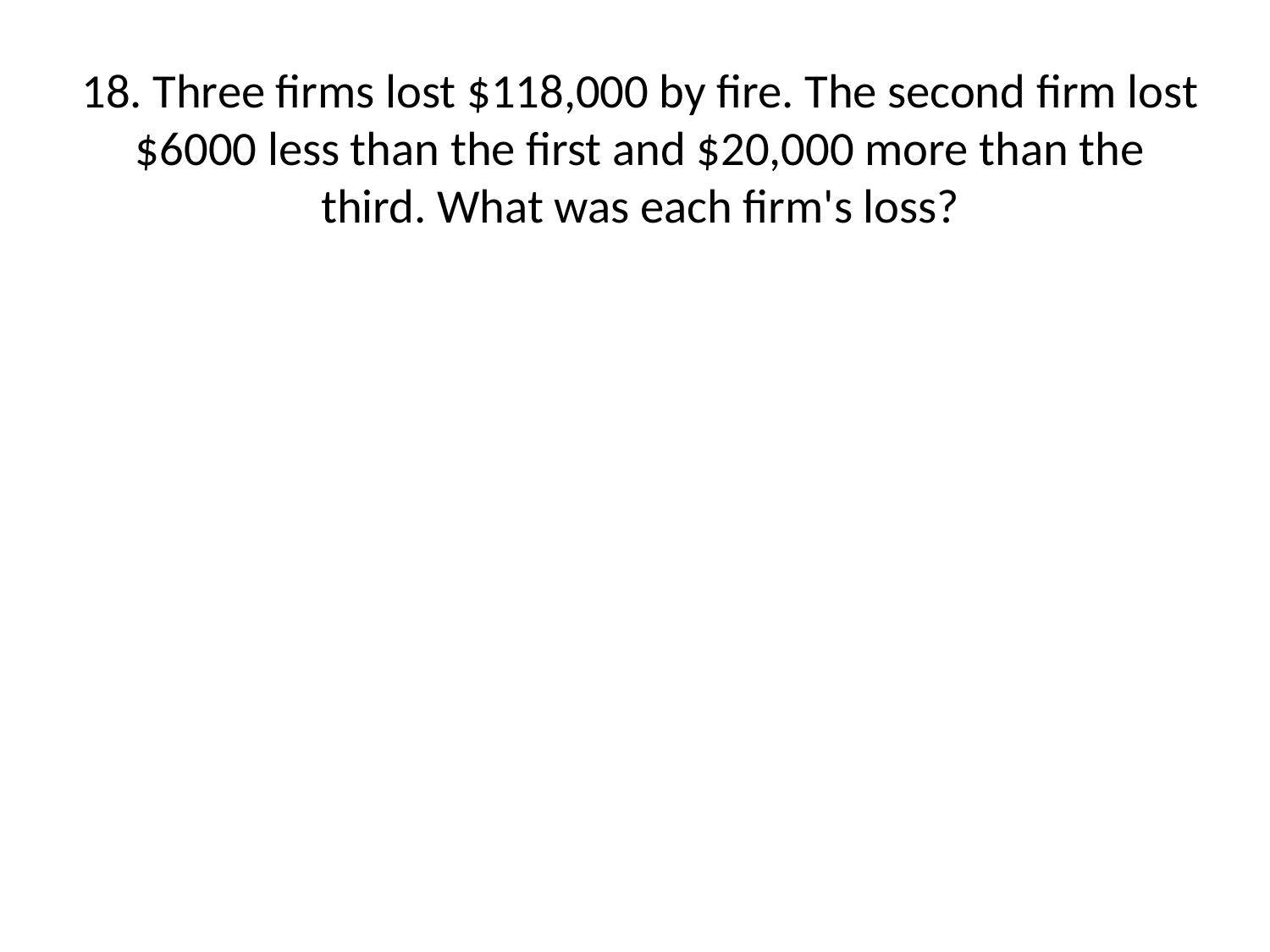

# 18. Three firms lost $118,000 by fire. The second firm lost $6000 less than the first and $20,000 more than the third. What was each firm's loss?